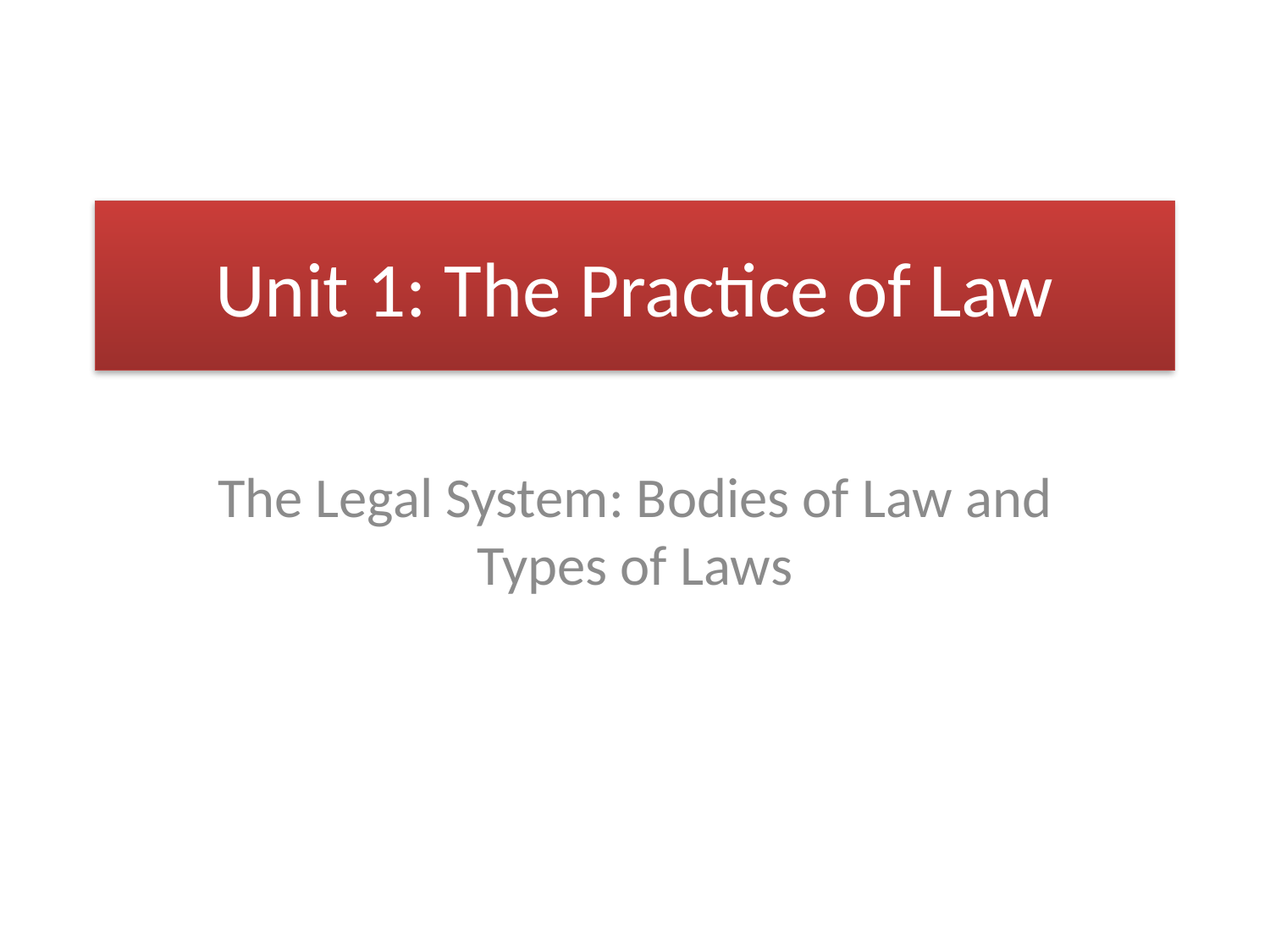

# Unit 1: The Practice of Law
The Legal System: Bodies of Law and Types of Laws